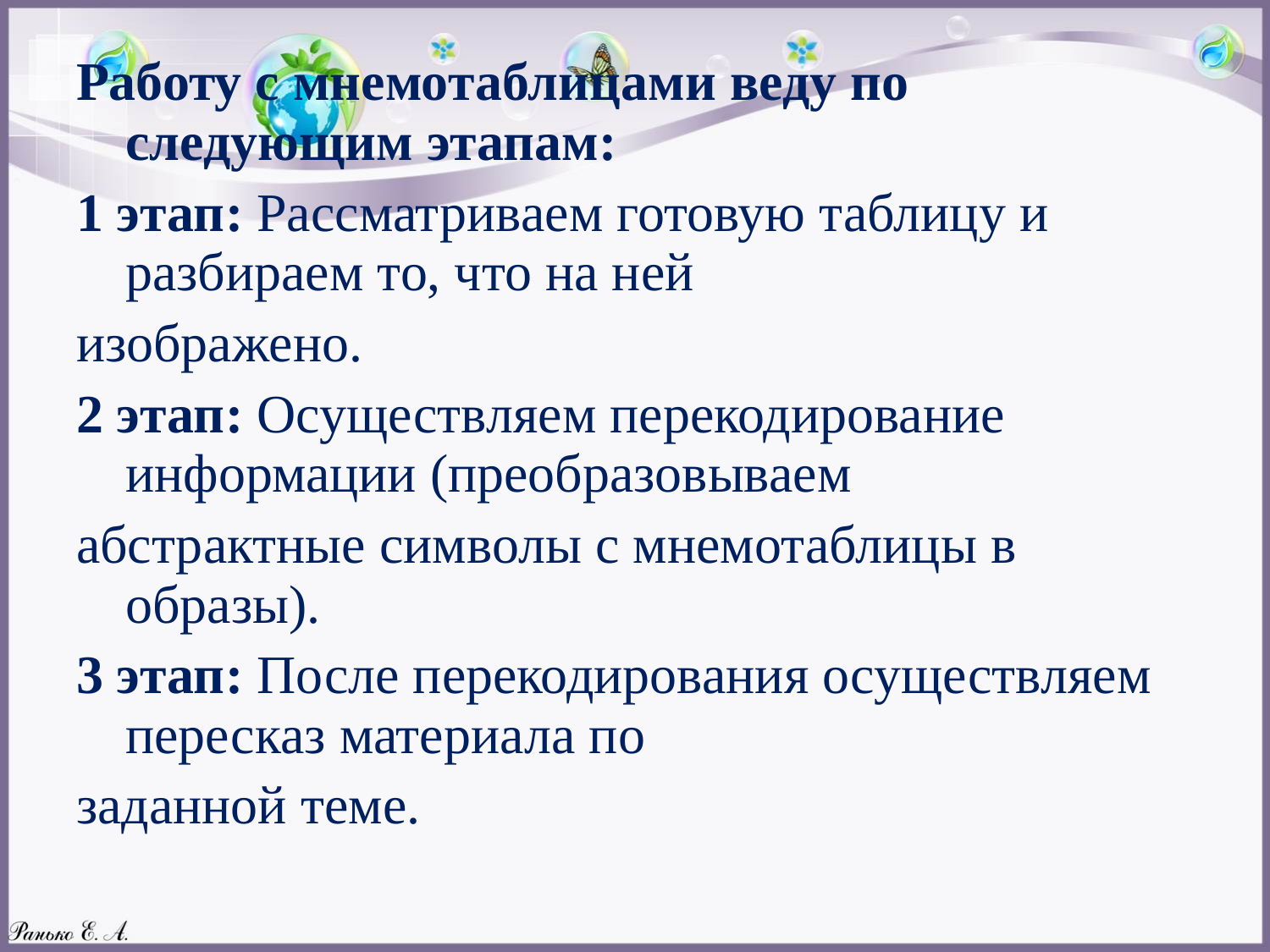

Работу с мнемотаблицами веду по следующим этапам:
1 этап: Рассматриваем готовую таблицу и разбираем то, что на ней
изображено.
2 этап: Осуществляем перекодирование информации (преобразовываем
абстрактные символы с мнемотаблицы в образы).
3 этап: После перекодирования осуществляем пересказ материала по
заданной теме.